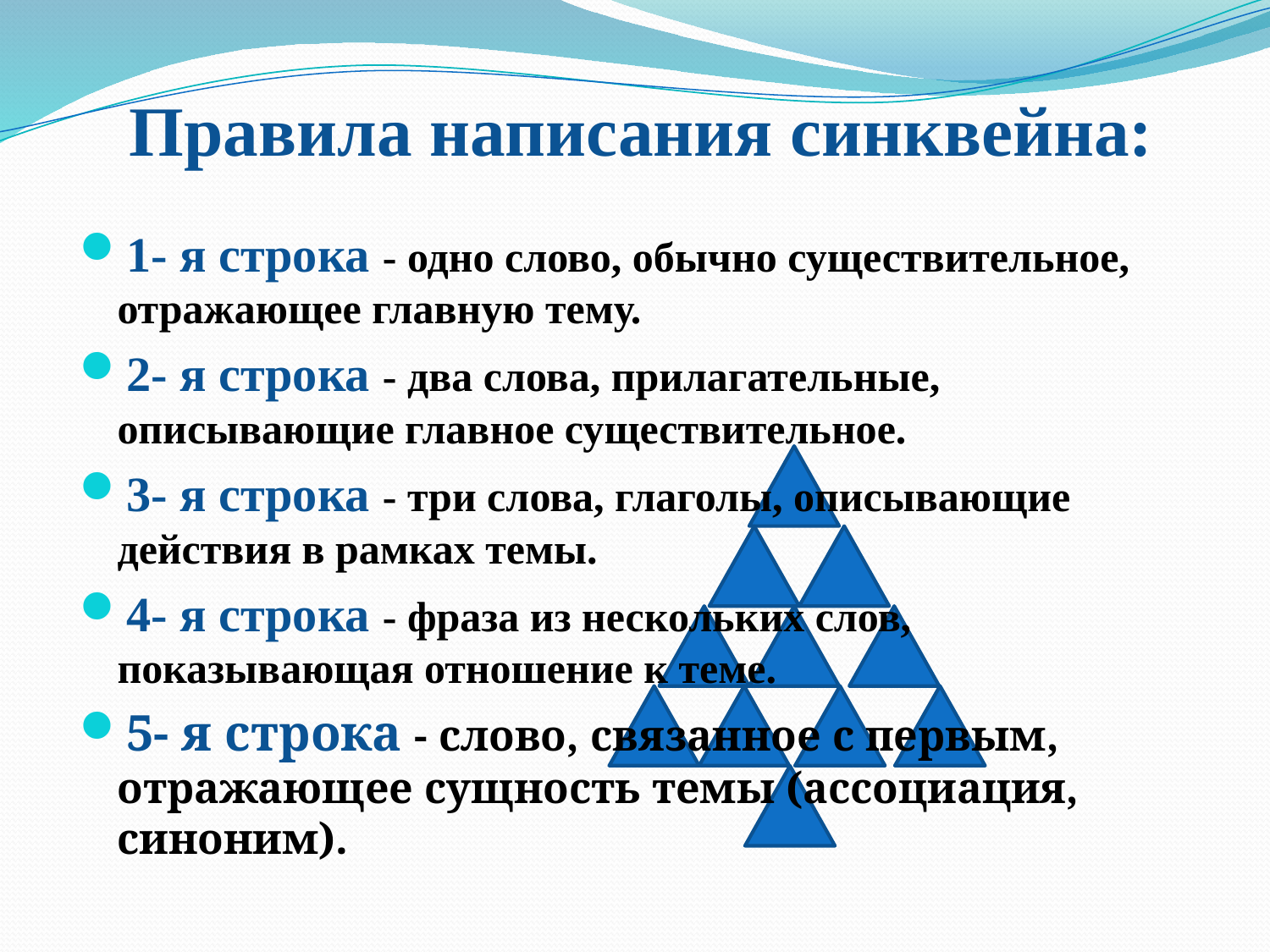

Правила написания синквейна:
1- я строка - одно слово, обычно существительное, отражающее главную тему.
2- я строка - два слова, прилагательные, описывающие главное существительное.
3- я строка - три слова, глаголы, описывающие действия в рамках темы.
4- я строка - фраза из нескольких слов, показывающая отношение к теме.
5- я строка - слово, связанное с первым, отражающее сущность темы (ассоциация, синоним).